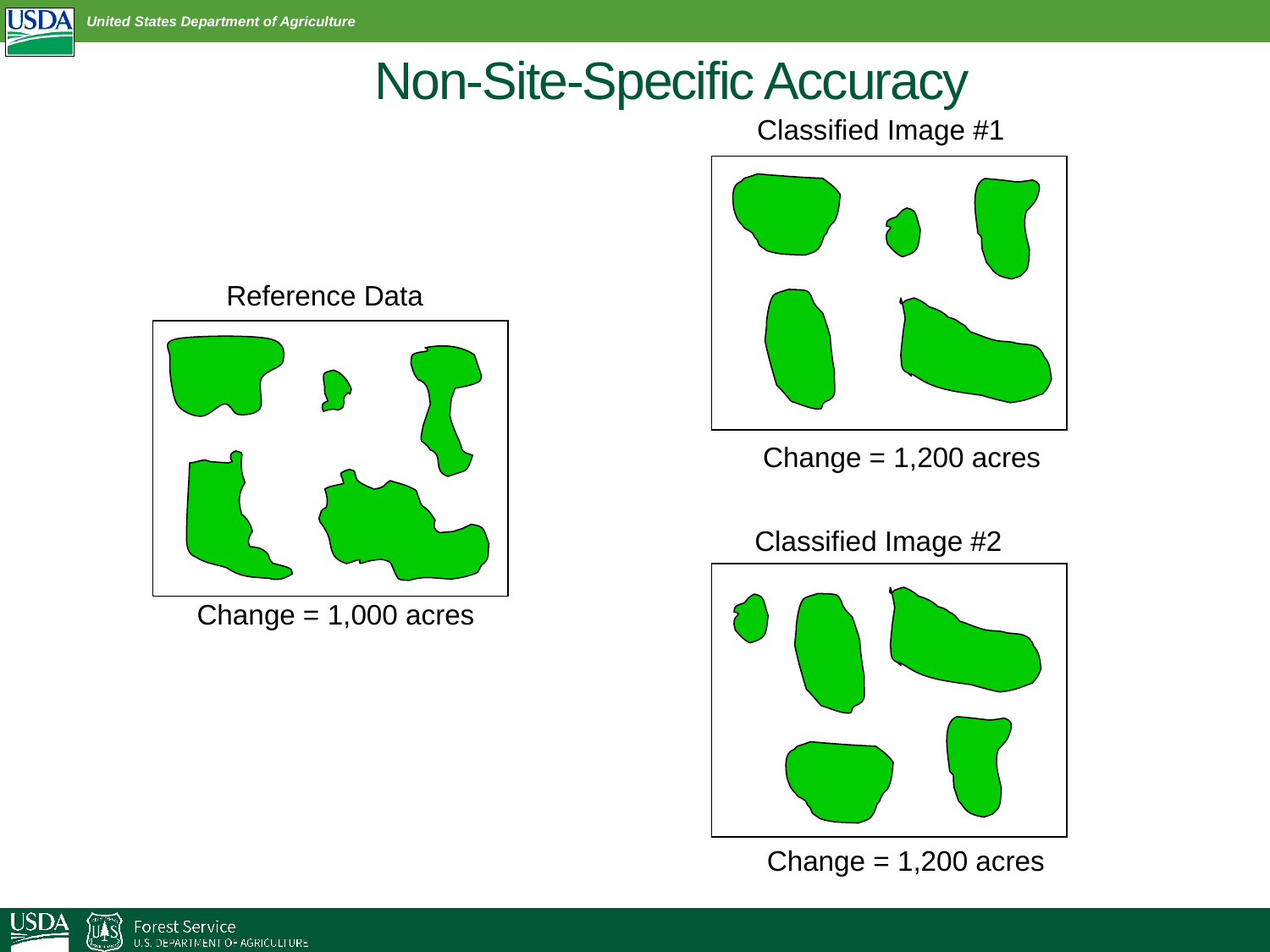

# Non-Site-Specific Accuracy
Classified Image #1

Change = 1,200 acres
Reference Data

Change = 1,000 acres

Classified Image #2

Change = 1,200 acres